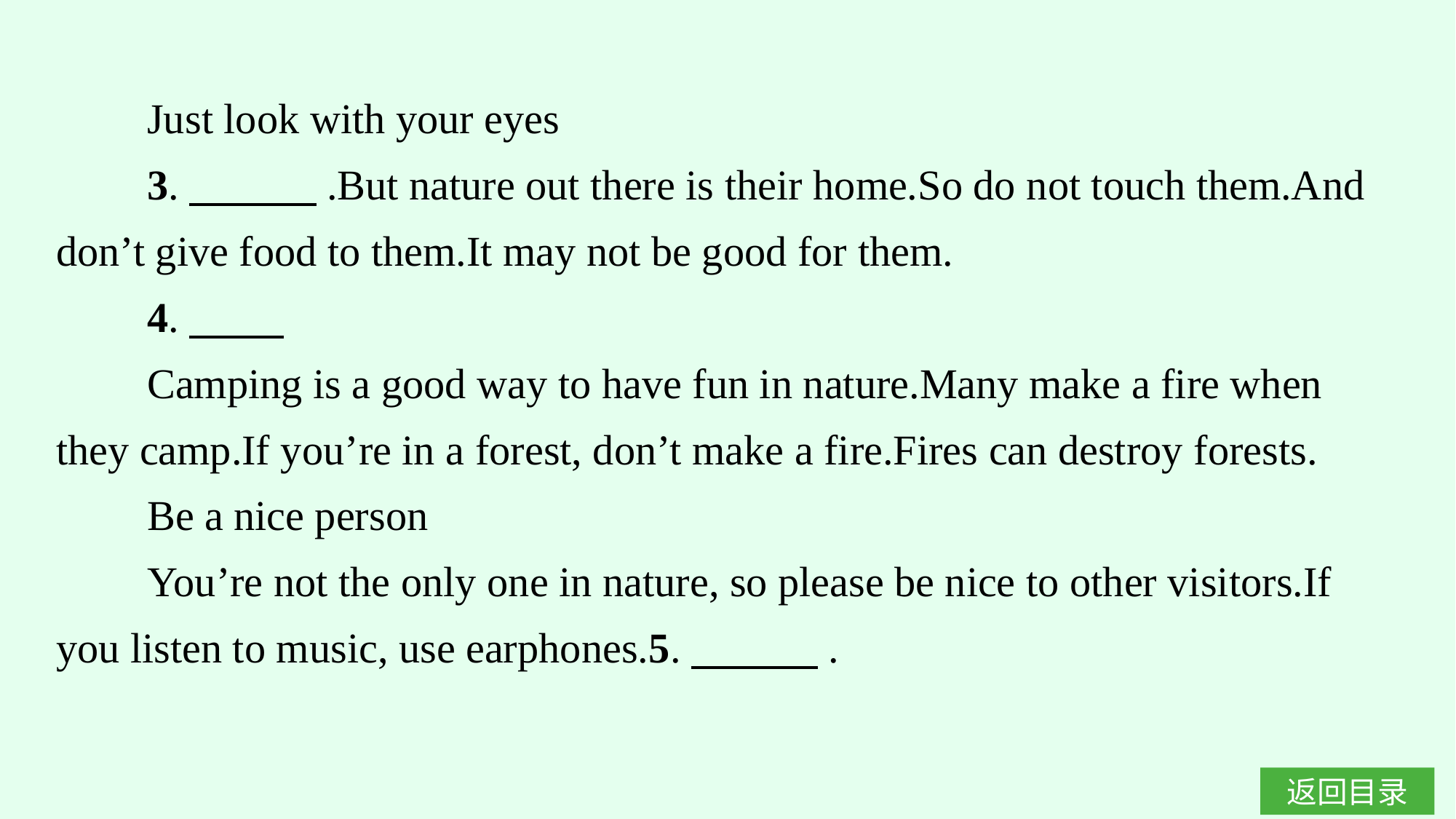

Just look with your eyes
3.　　　.But nature out there is their home.So do not touch them.And don’t give food to them.It may not be good for them.
4.
Camping is a good way to have fun in nature.Many make a fire when they camp.If you’re in a forest, don’t make a fire.Fires can destroy forests.
Be a nice person
You’re not the only one in nature, so please be nice to other visitors.If you listen to music, use earphones.5.　　　.